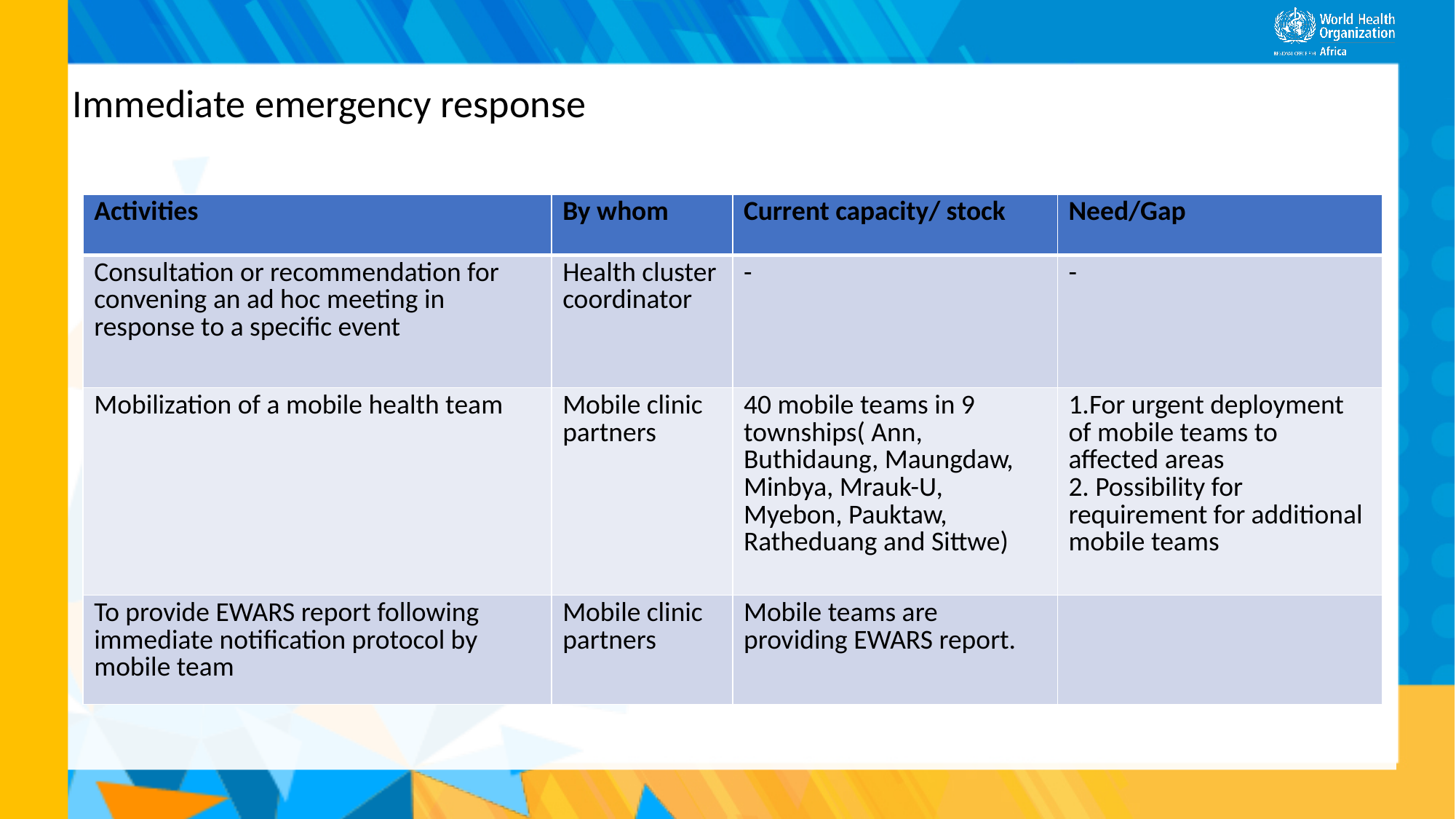

# Immediate emergency response
| Activities | By whom | Current capacity/ stock | Need/Gap |
| --- | --- | --- | --- |
| Consultation or recommendation for convening an ad hoc meeting in response to a specific event | Health cluster coordinator | - | - |
| Mobilization of a mobile health team | Mobile clinic partners | 40 mobile teams in 9 townships( Ann, Buthidaung, Maungdaw, Minbya, Mrauk-U, Myebon, Pauktaw, Ratheduang and Sittwe) | 1.For urgent deployment of mobile teams to affected areas 2. Possibility for requirement for additional mobile teams |
| To provide EWARS report following immediate notification protocol by mobile team | Mobile clinic partners | Mobile teams are providing EWARS report. |  |